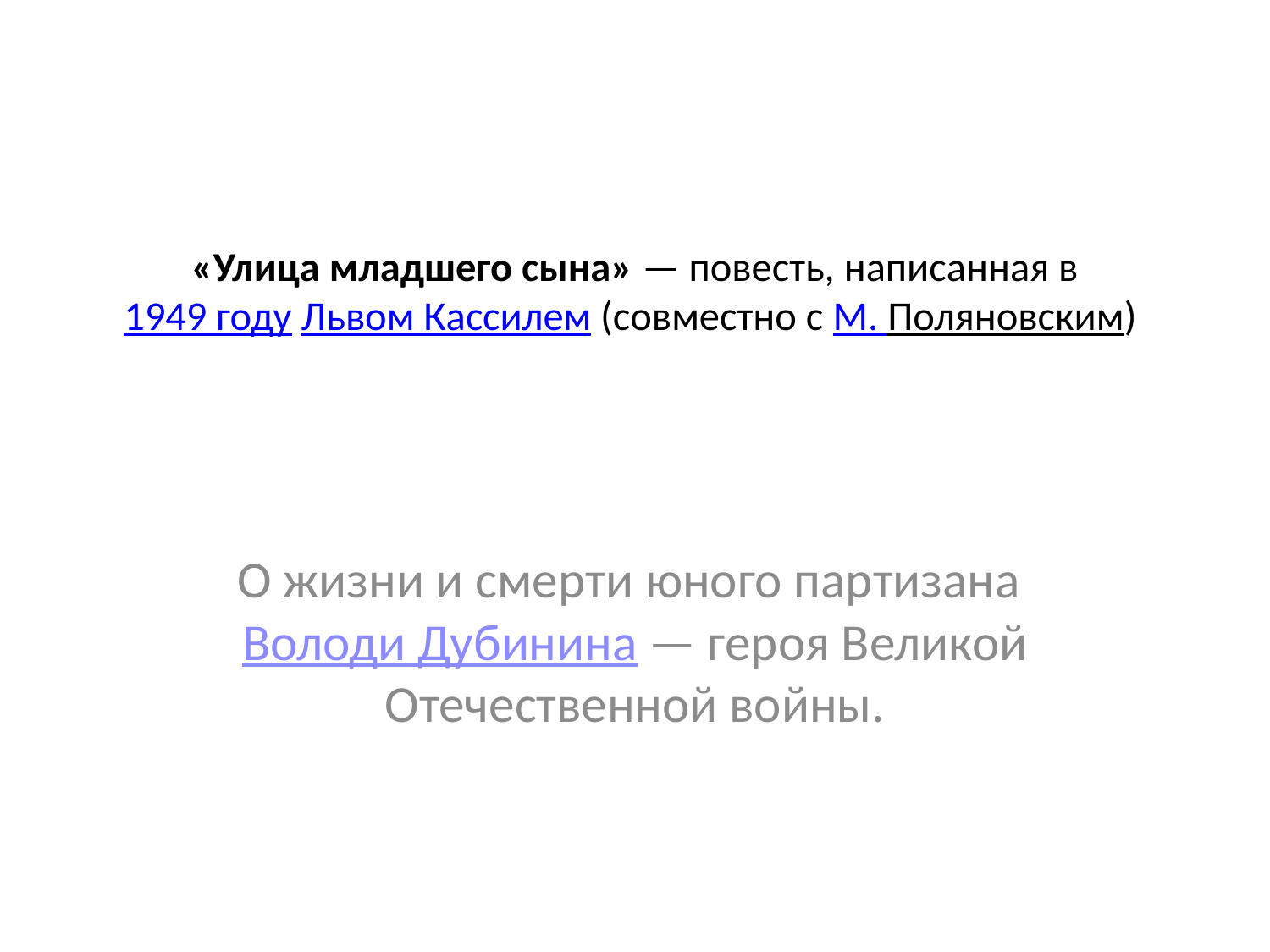

# «Улица младшего сына» — повесть, написанная в 1949 году Львом Кассилем (совместно с М. Поляновским)
О жизни и смерти юного партизана Володи Дубинина — героя Великой Отечественной войны.